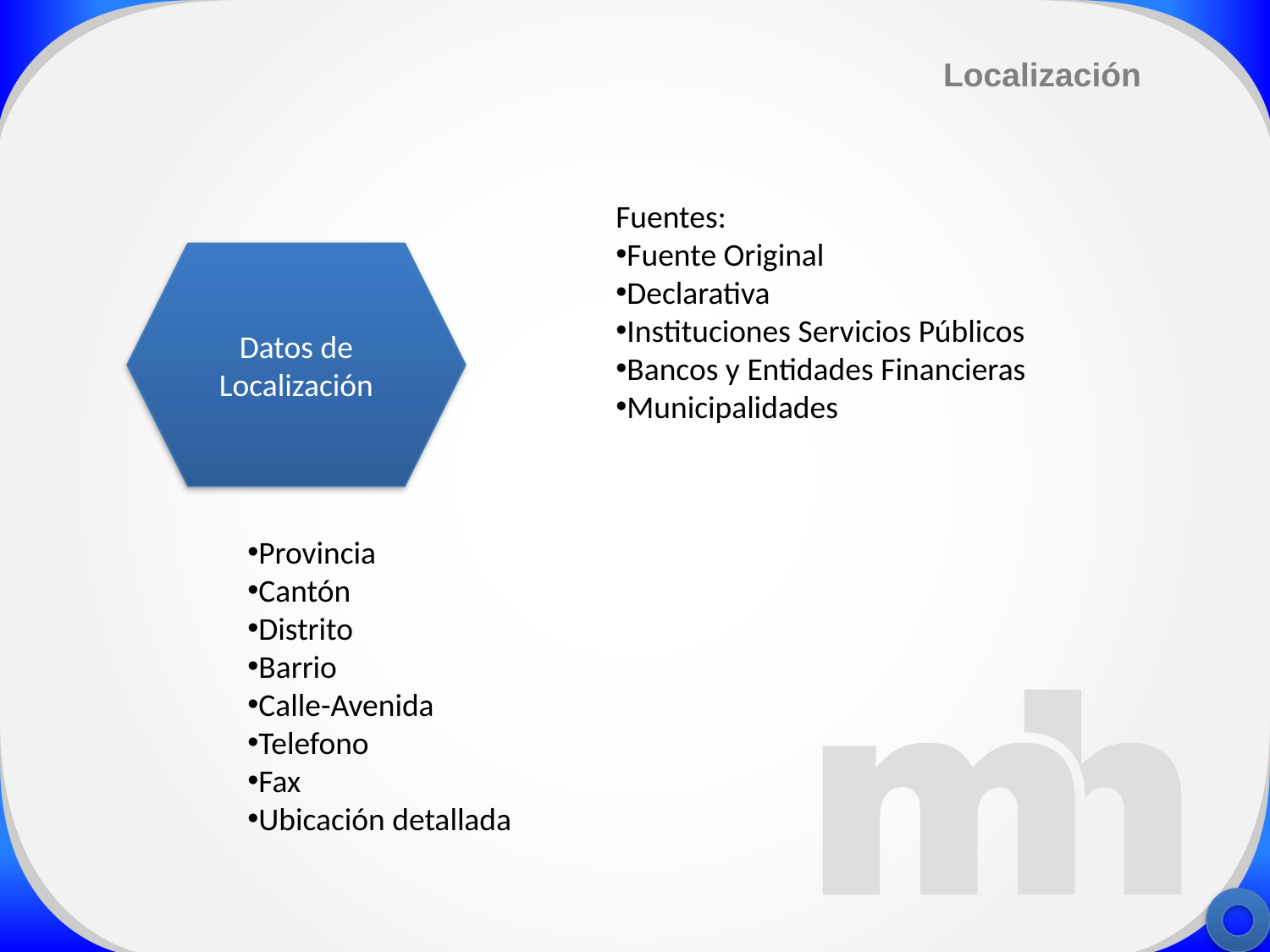

Localización
Fuentes:
Fuente Original
Declarativa
Instituciones Servicios Públicos
Bancos y Entidades Financieras
Municipalidades

Datos de Localización
Provincia
Cantón
Distrito
Barrio
Calle-Avenida
Telefono
Fax
Ubicación detallada